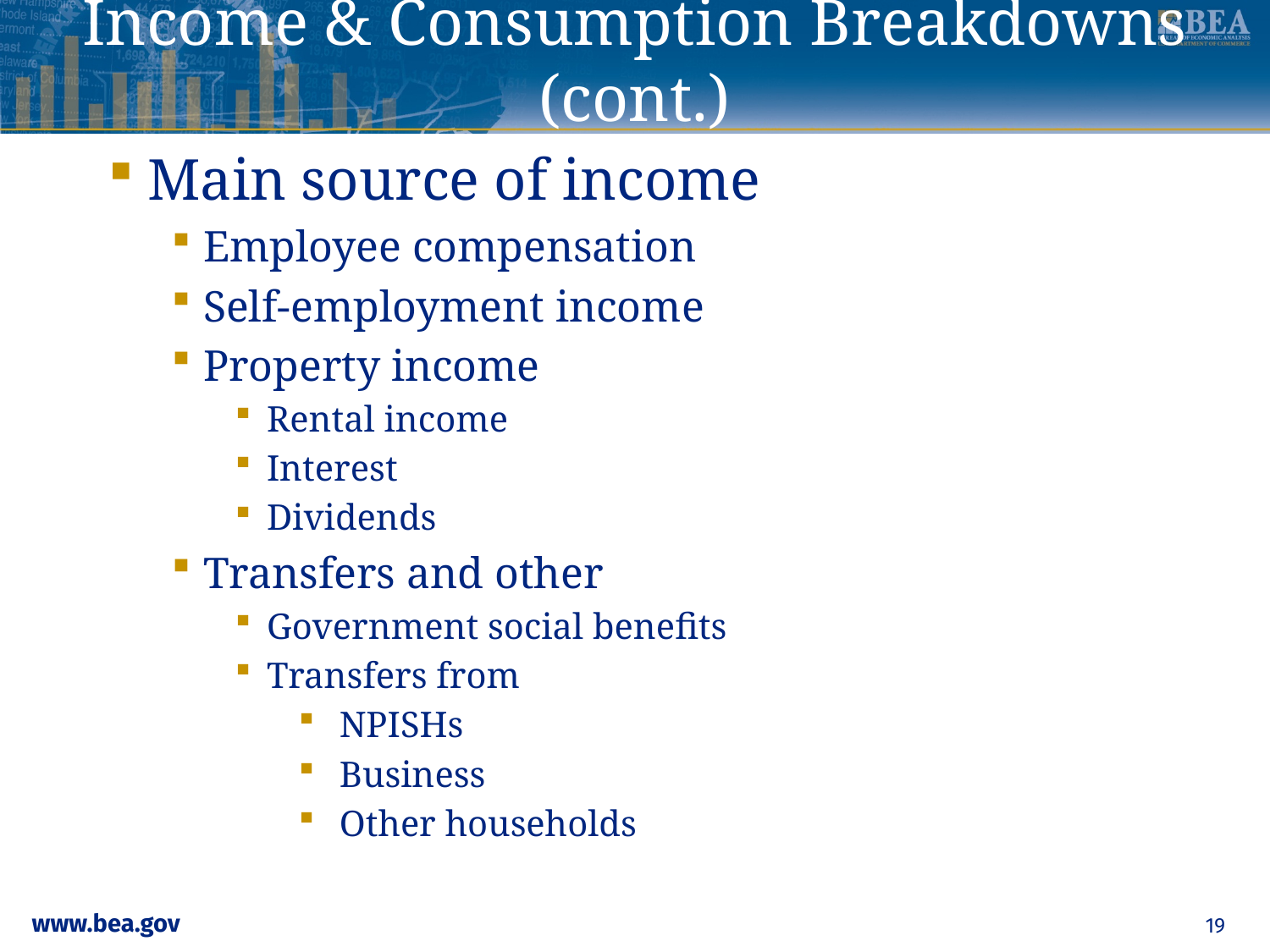

# Income & Consumption Breakdowns (cont.)
Main source of income
Employee compensation
Self-employment income
Property income
Rental income
Interest
Dividends
Transfers and other
Government social benefits
Transfers from
 NPISHs
 Business
 Other households

Household type

Restaurants/hotels
Alcohol /home
19